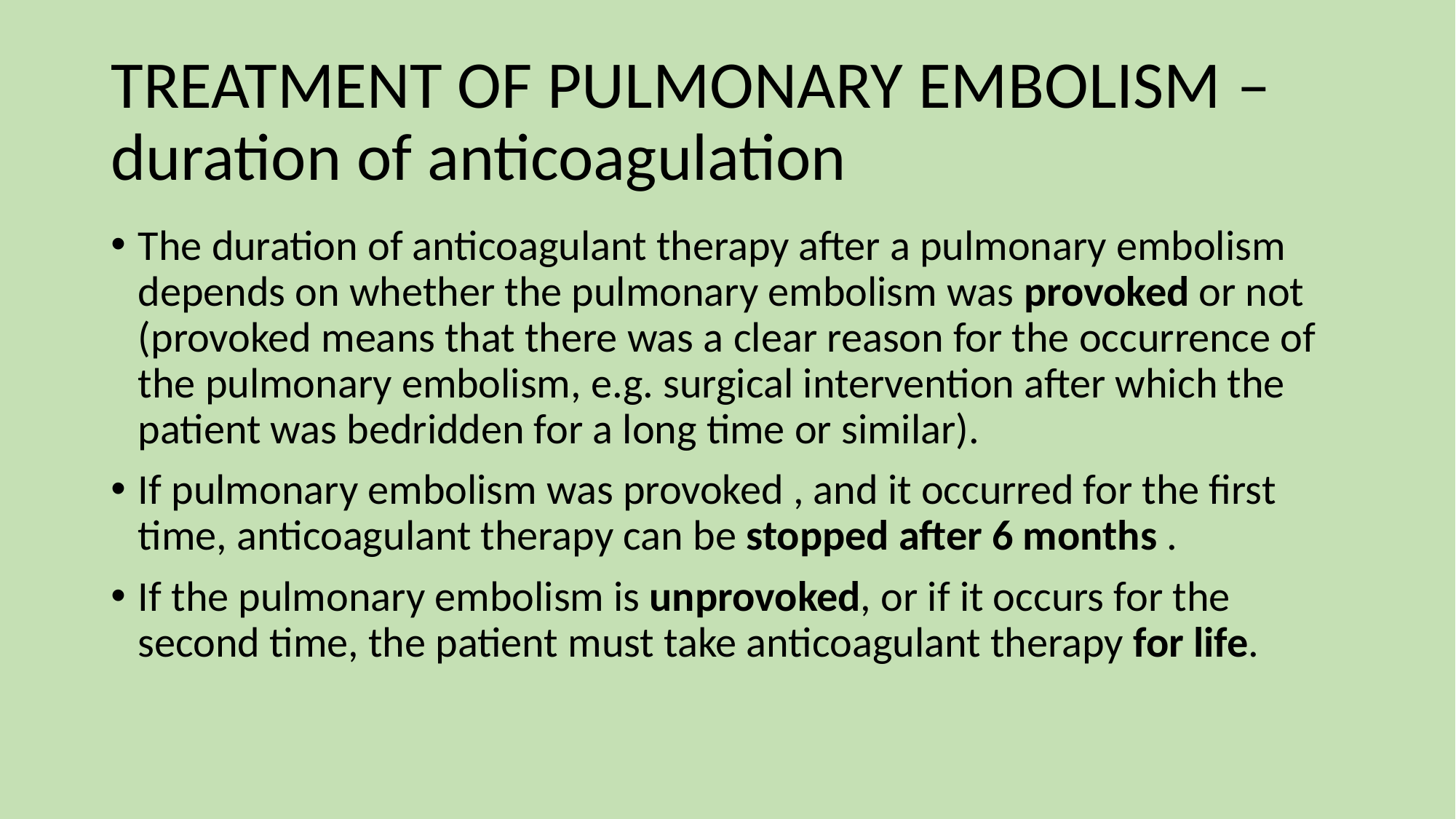

# TREATMENT OF PULMONARY EMBOLISM – duration of anticoagulation
The duration of anticoagulant therapy after a pulmonary embolism depends on whether the pulmonary embolism was provoked or not (provoked means that there was a clear reason for the occurrence of the pulmonary embolism, e.g. surgical intervention after which the patient was bedridden for a long time or similar).
If pulmonary embolism was provoked , and it occurred for the first time, anticoagulant therapy can be stopped after 6 months .
If the pulmonary embolism is unprovoked, or if it occurs for the second time, the patient must take anticoagulant therapy for life.